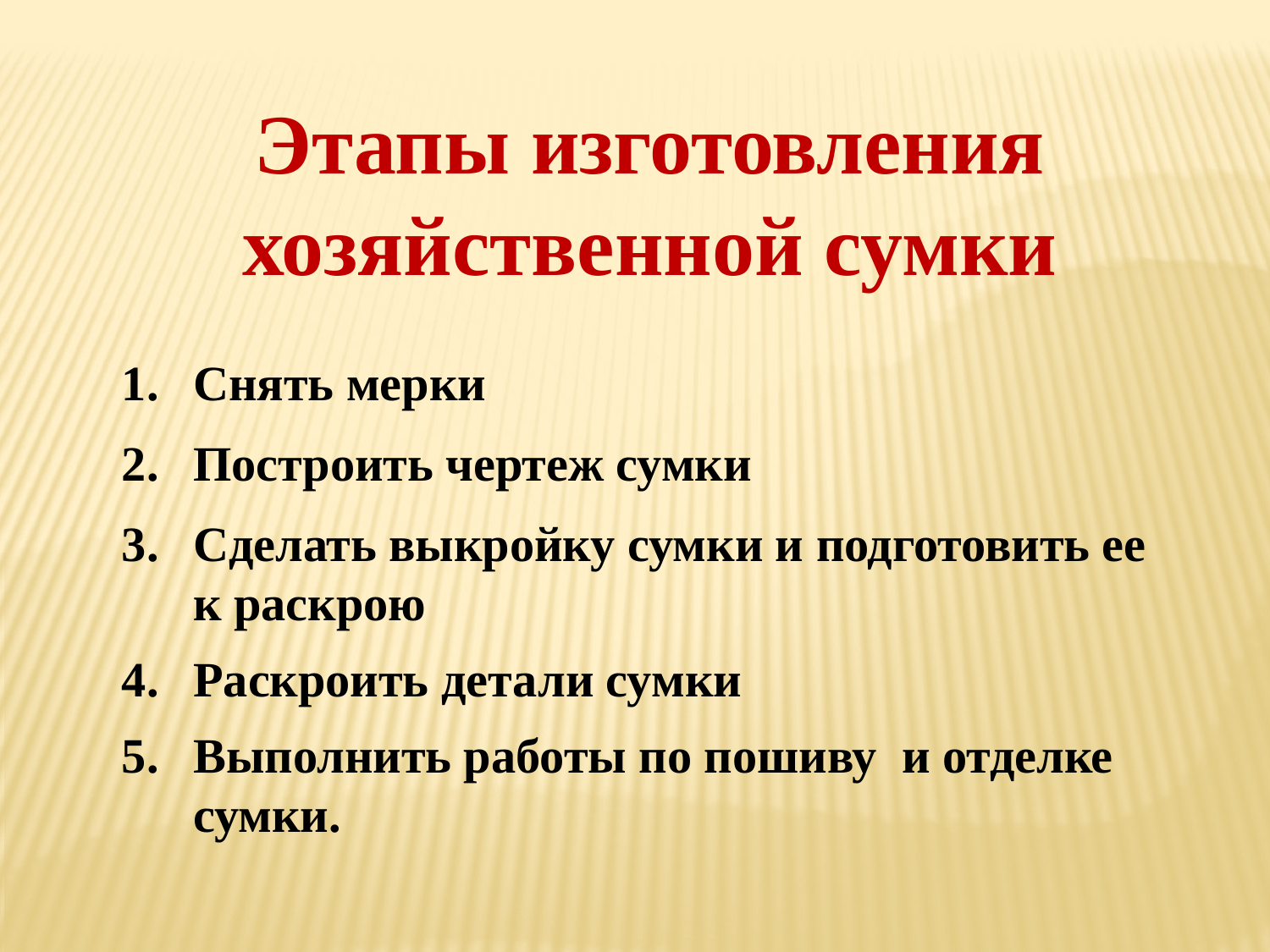

Этапы изготовления хозяйственной сумки

Снять мерки

Построить чертеж сумки

Сделать выкройку сумки и подготовить ее  к раскрою

Раскроить детали сумки

Выполнить работы по пошиву  и отделке сумки.